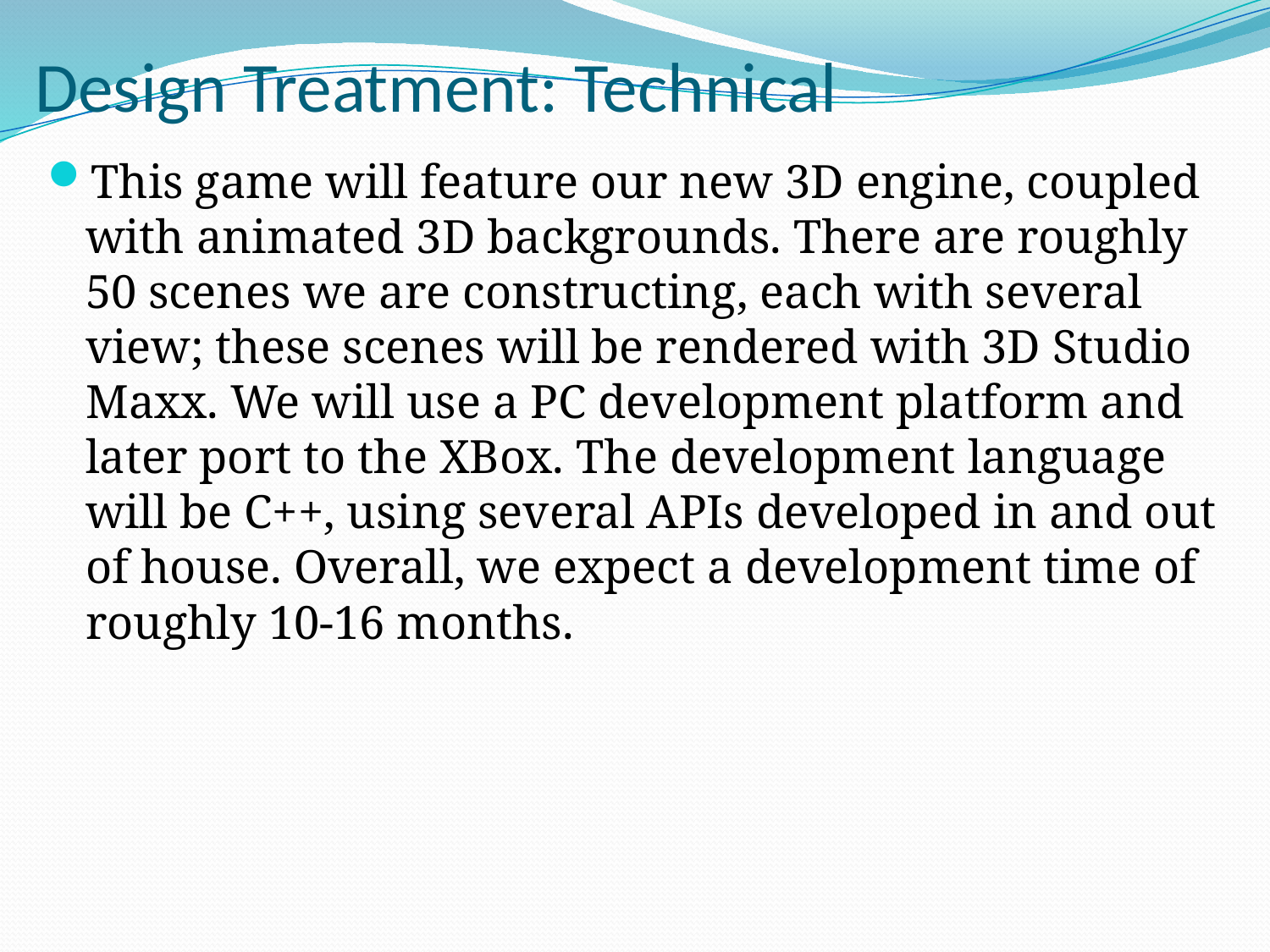

# Design Treatment: Technical
This game will feature our new 3D engine, coupled with animated 3D backgrounds. There are roughly 50 scenes we are constructing, each with several view; these scenes will be rendered with 3D Studio Maxx. We will use a PC development platform and later port to the XBox. The development language will be C++, using several APIs developed in and out of house. Overall, we expect a development time of roughly 10-16 months.